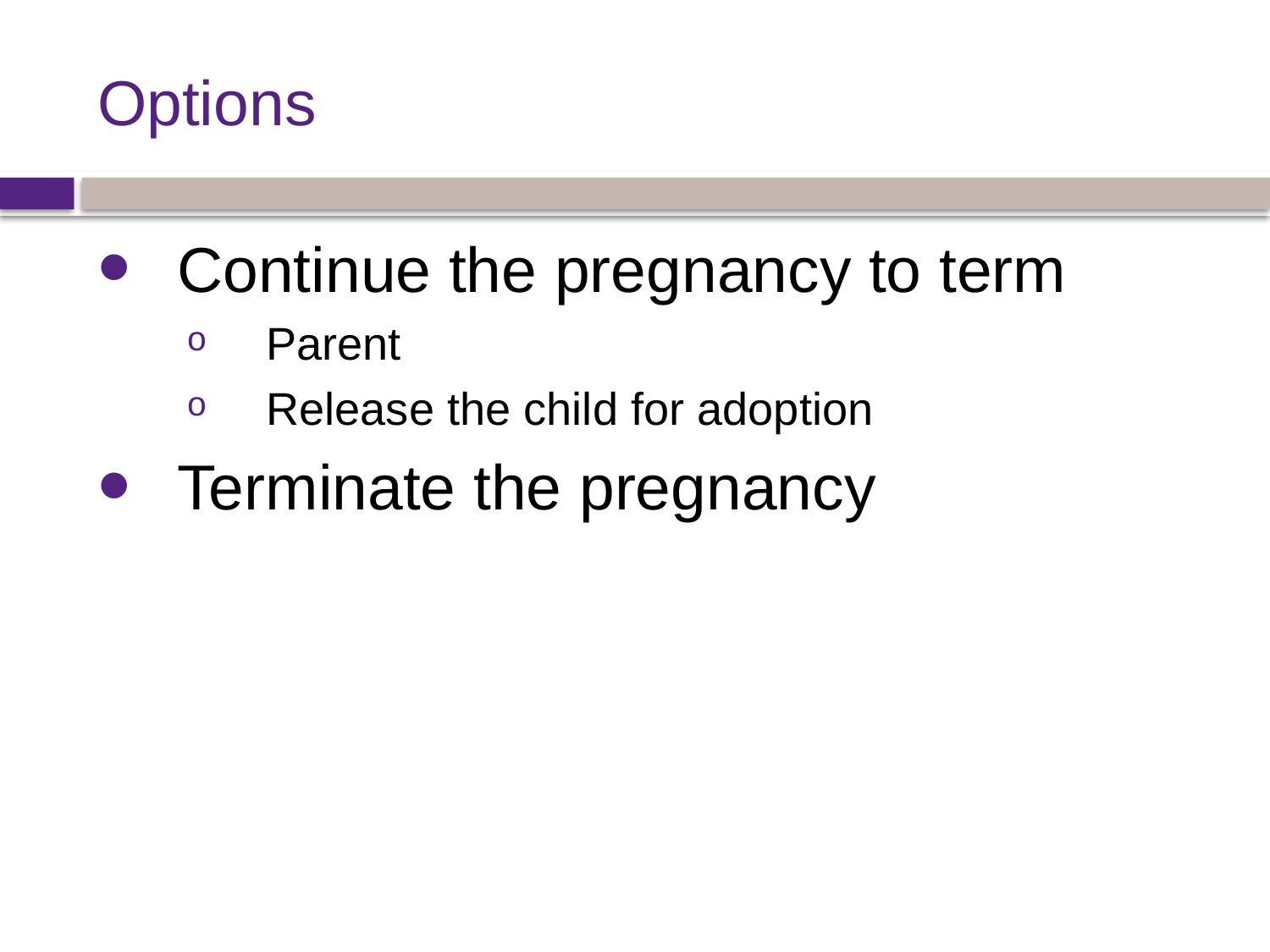

# Options
Continue the pregnancy to term
Parent
Release the child for adoption
Terminate the pregnancy